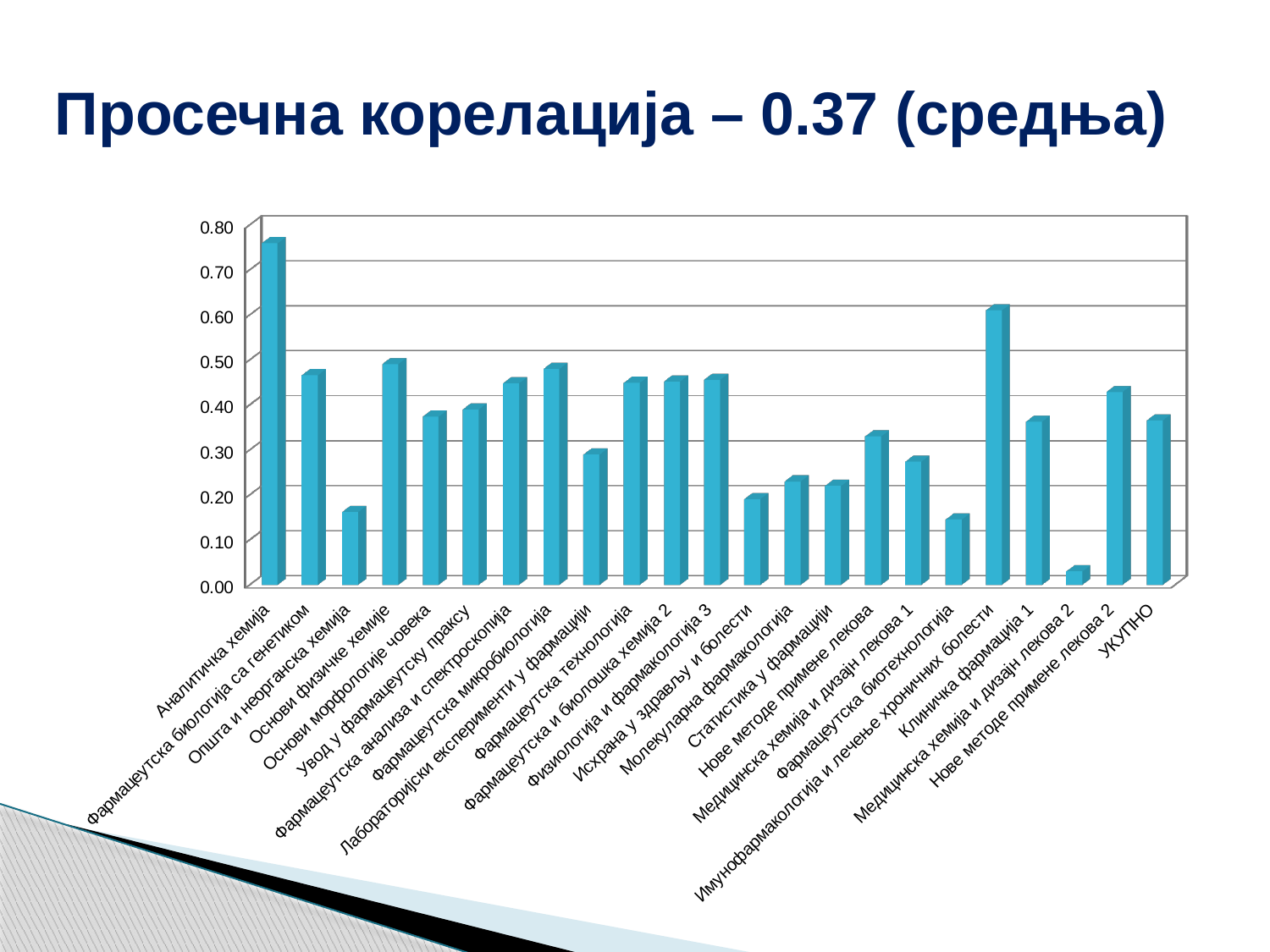

# Просечна корелација – 0.37 (средња)

[unsupported chart]

[unsupported chart]